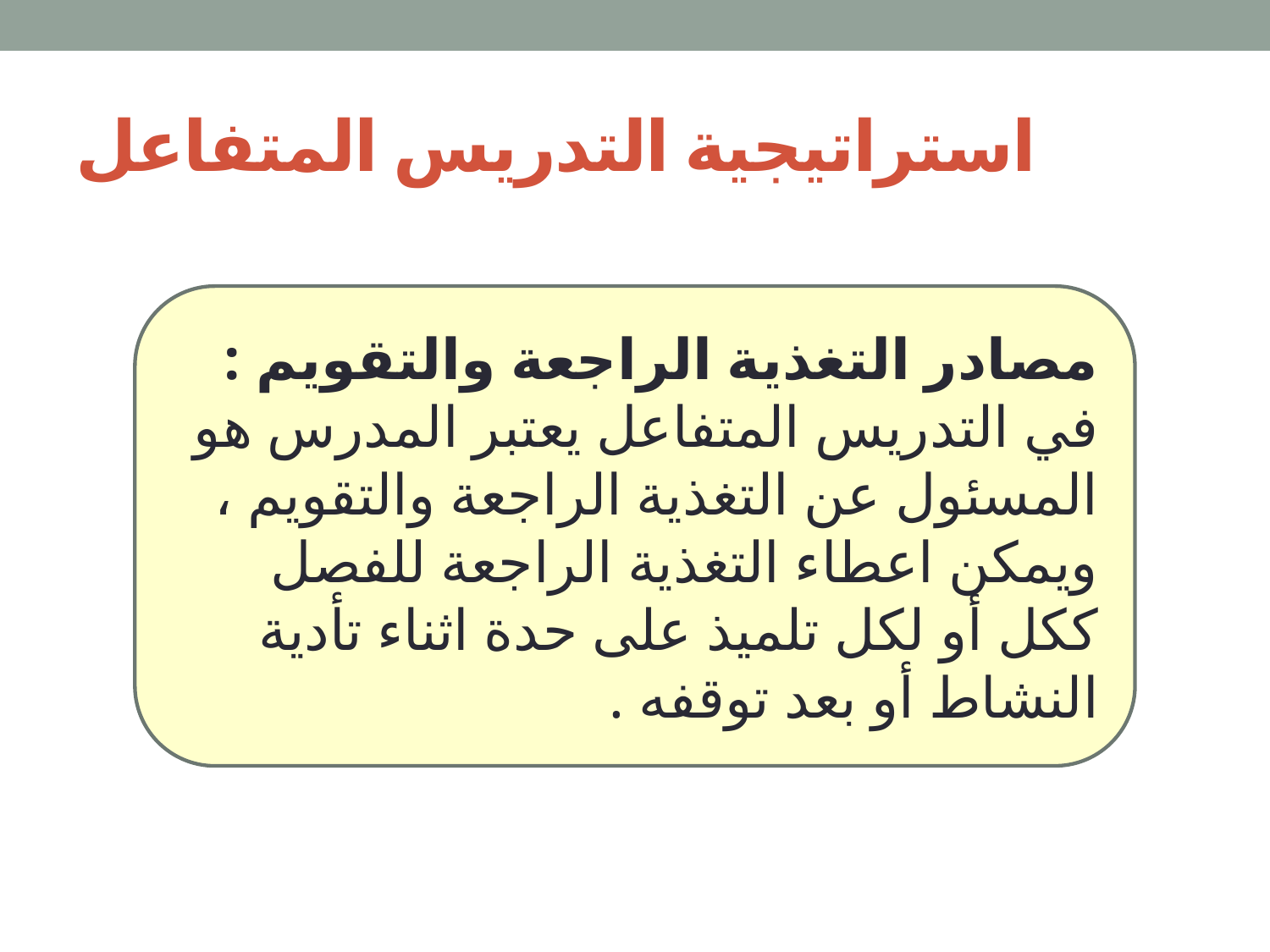

# استراتيجية التدريس المتفاعل
مصادر التغذية الراجعة والتقويم :
في التدريس المتفاعل يعتبر المدرس هو المسئول عن التغذية الراجعة والتقويم ، ويمكن اعطاء التغذية الراجعة للفصل ككل أو لكل تلميذ على حدة اثناء تأدية النشاط أو بعد توقفه .